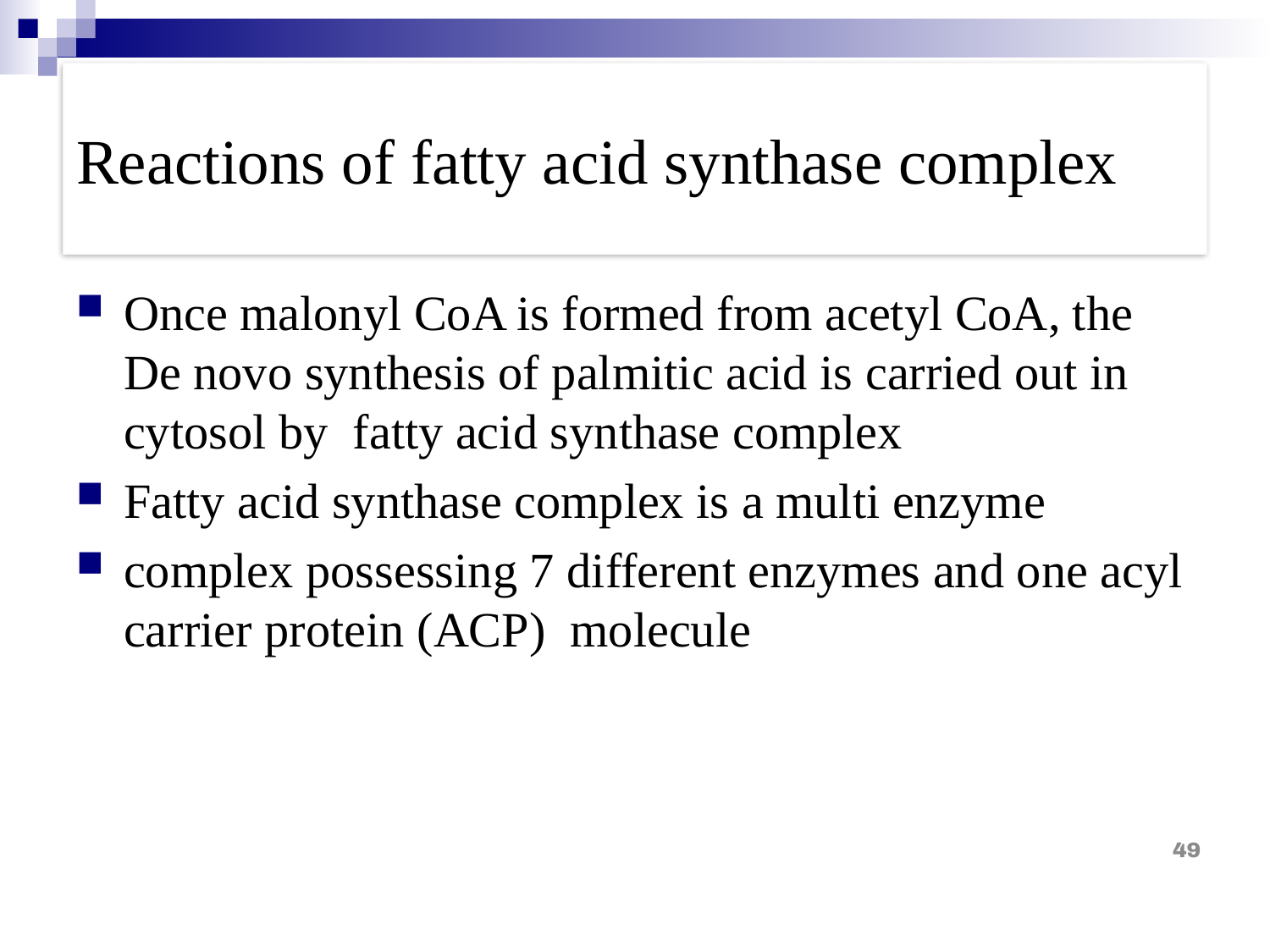

# Reactions of fatty acid synthase complex
Once malonyl CoA is formed from acetyl CoA, the De novo synthesis of palmitic acid is carried out in cytosol by  fatty acid synthase complex
Fatty acid synthase complex is a multi enzyme
complex possessing 7 different enzymes and one acyl carrier protein (ACP)  molecule
49